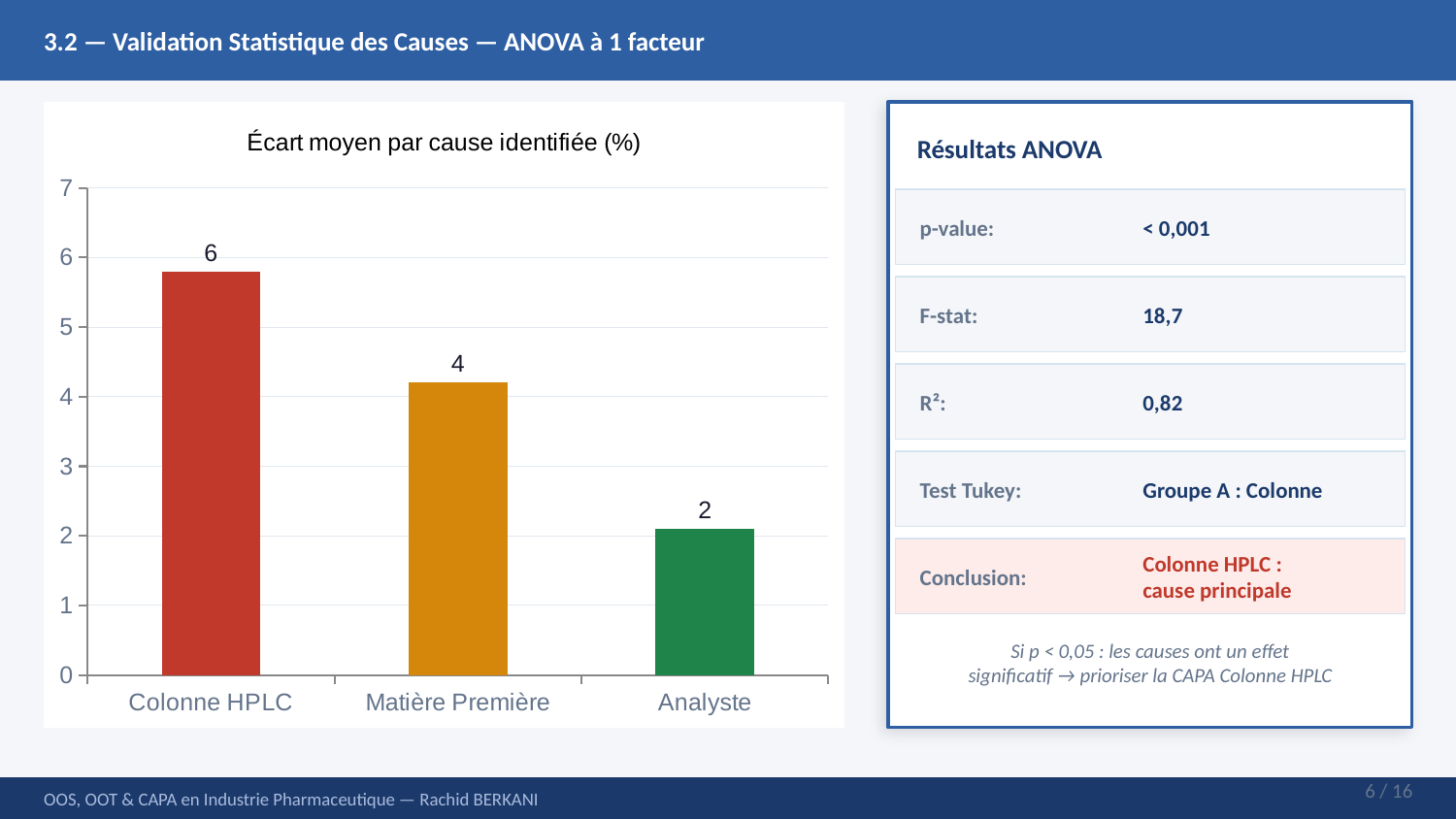

3.2 — Validation Statistique des Causes — ANOVA à 1 facteur

### Chart: Écart moyen par cause identifiée (%)

| Category | Écart moyen (%) |
|---|---|
| Colonne HPLC | 5.8 |
| Matière Première | 4.2 |
| Analyste | 2.1 |
Résultats ANOVA

p-value:
< 0,001

F-stat:
18,7

R²:
0,82

Test Tukey:
Groupe A : Colonne

Conclusion:
Colonne HPLC :
cause principale
Si p < 0,05 : les causes ont un effet
significatif → prioriser la CAPA Colonne HPLC
6 / 16

OOS, OOT & CAPA en Industrie Pharmaceutique — Rachid BERKANI